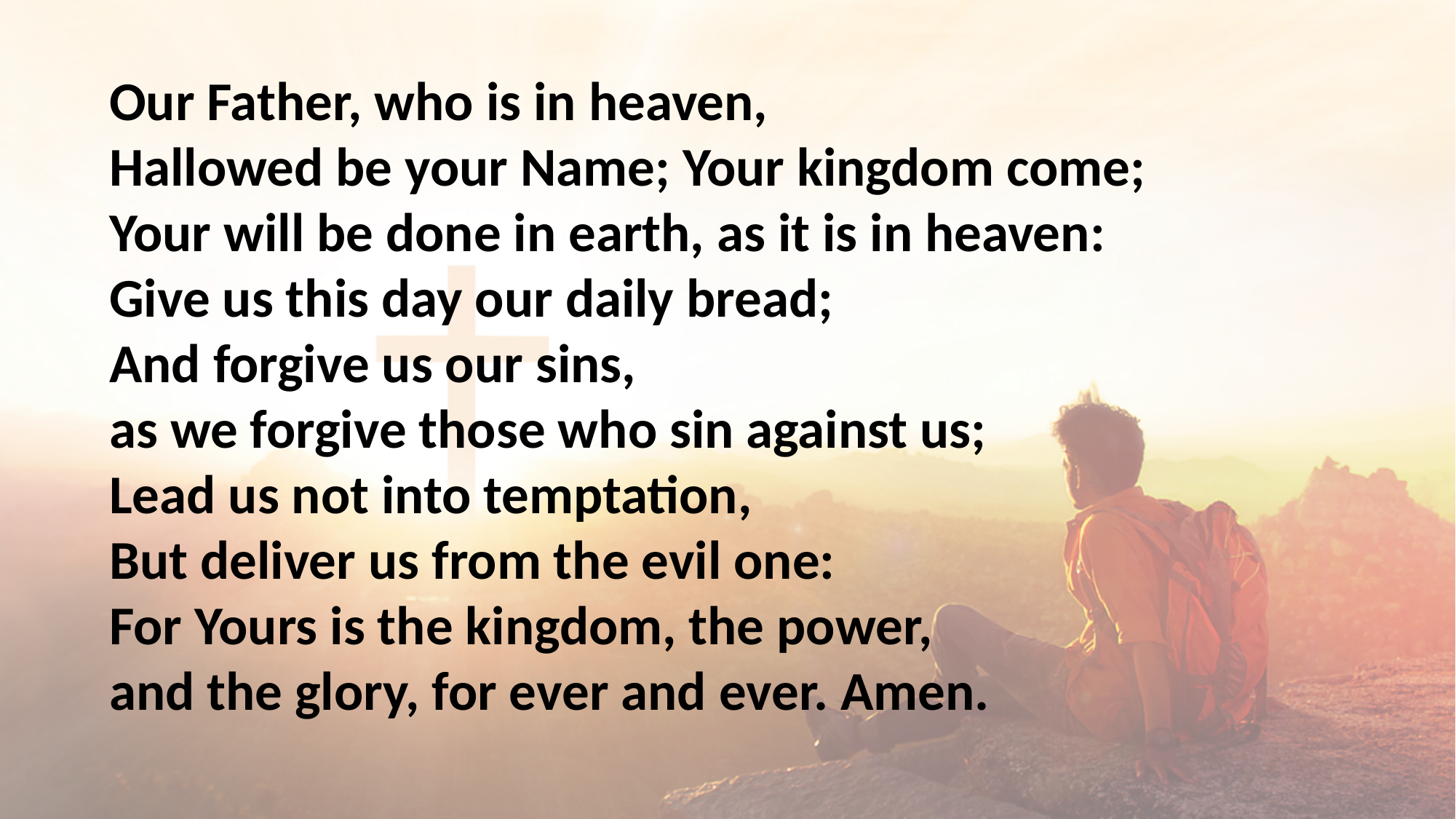

Our Father, who is in heaven,
Hallowed be your Name; Your kingdom come;
Your will be done in earth, as it is in heaven:
Give us this day our daily bread;
And forgive us our sins,
as we forgive those who sin against us;
Lead us not into temptation,
But deliver us from the evil one:
For Yours is the kingdom, the power,
and the glory, for ever and ever. Amen.
#